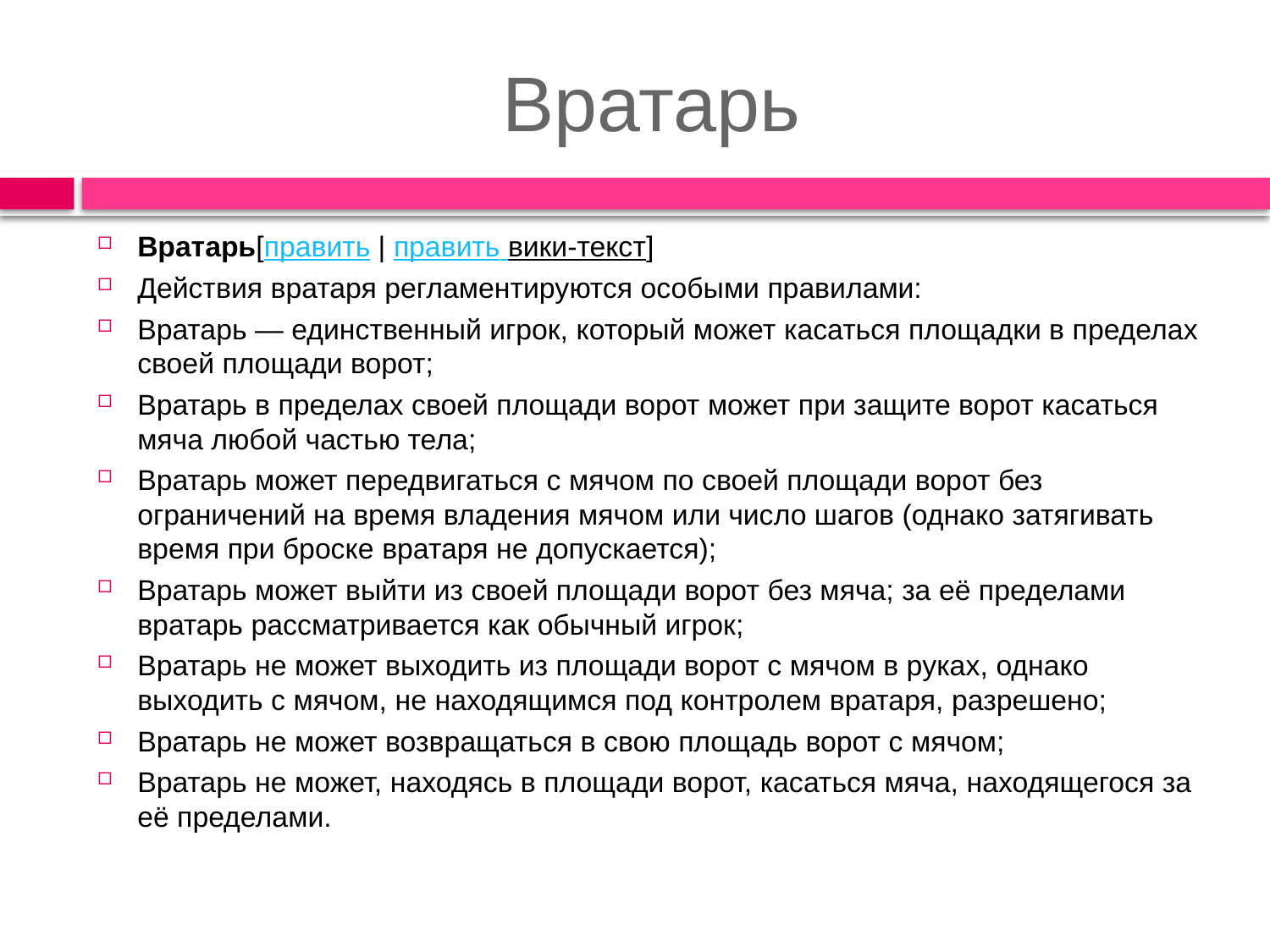

# Вратарь
Вратарь[править | править вики-текст]
Действия вратаря регламентируются особыми правилами:
Вратарь — единственный игрок, который может касаться площадки в пределах своей площади ворот;
Вратарь в пределах своей площади ворот может при защите ворот касаться мяча любой частью тела;
Вратарь может передвигаться с мячом по своей площади ворот без ограничений на время владения мячом или число шагов (однако затягивать время при броске вратаря не допускается);
Вратарь может выйти из своей площади ворот без мяча; за её пределами вратарь рассматривается как обычный игрок;
Вратарь не может выходить из площади ворот с мячом в руках, однако выходить с мячом, не находящимся под контролем вратаря, разрешено;
Вратарь не может возвращаться в свою площадь ворот с мячом;
Вратарь не может, находясь в площади ворот, касаться мяча, находящегося за её пределами.